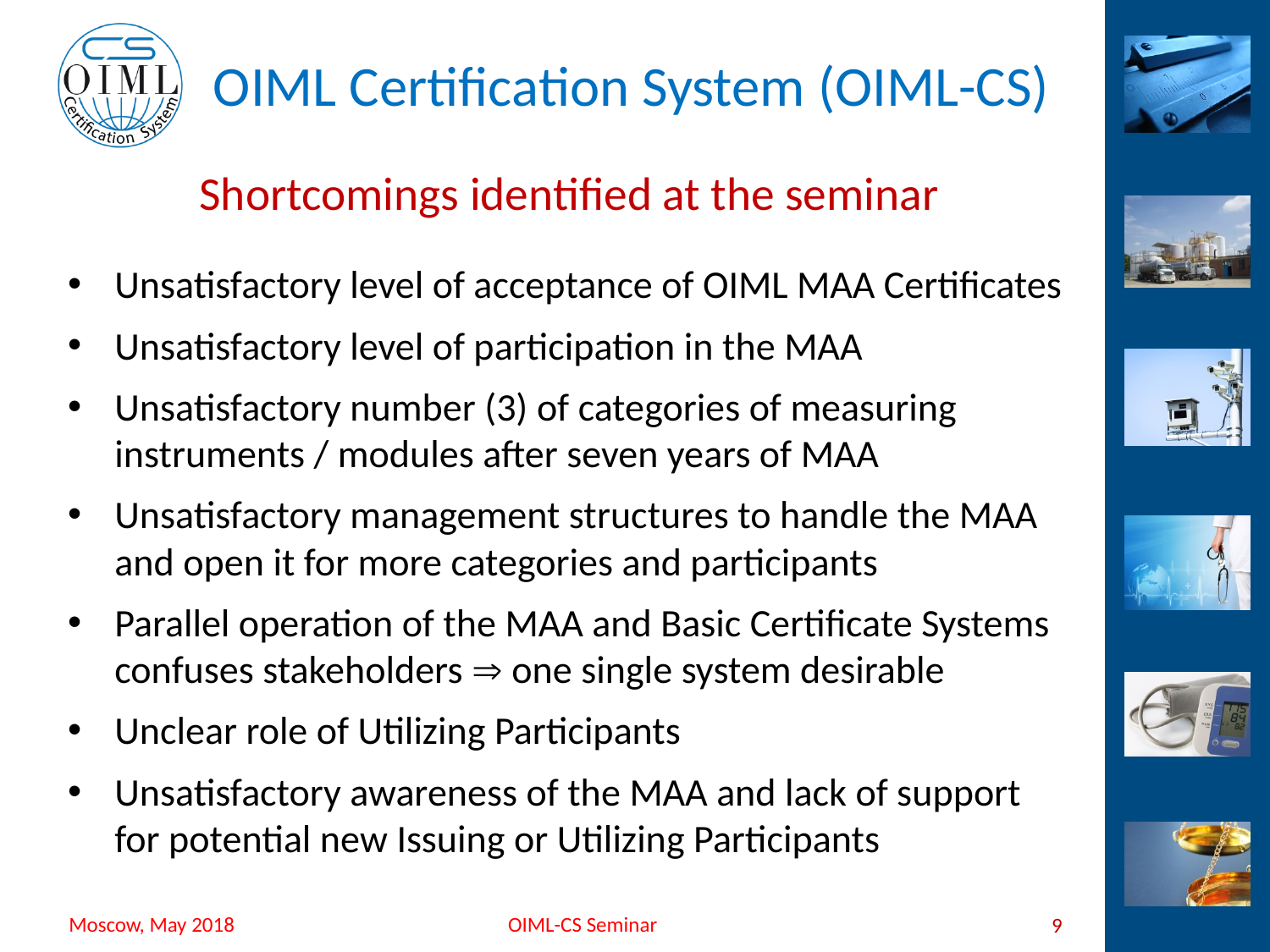

# Shortcomings identified at the seminar
Unsatisfactory level of acceptance of OIML MAA Certificates
Unsatisfactory level of participation in the MAA
Unsatisfactory number (3) of categories of measuring instruments / modules after seven years of MAA
Unsatisfactory management structures to handle the MAA and open it for more categories and participants
Parallel operation of the MAA and Basic Certificate Systems confuses stakeholders ⇒ one single system desirable
Unclear role of Utilizing Participants
Unsatisfactory awareness of the MAA and lack of support for potential new Issuing or Utilizing Participants
9